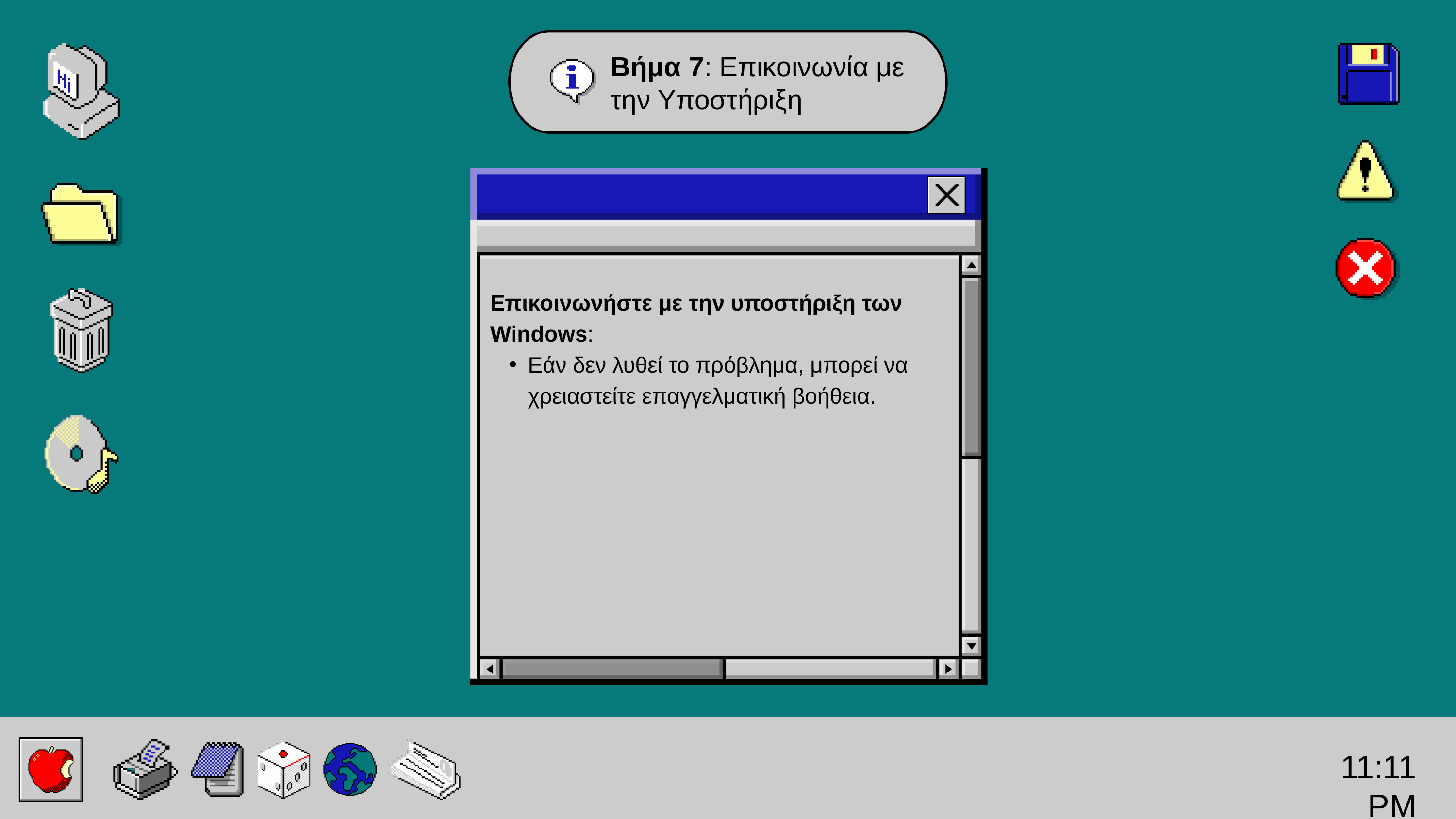

Βήμα 7: Επικοινωνία με την Υποστήριξη

Επικοινωνήστε με την υποστήριξη των Windows:
Εάν δεν λυθεί το πρόβλημα, μπορεί να χρειαστείτε επαγγελματική βοήθεια.

11:11PM